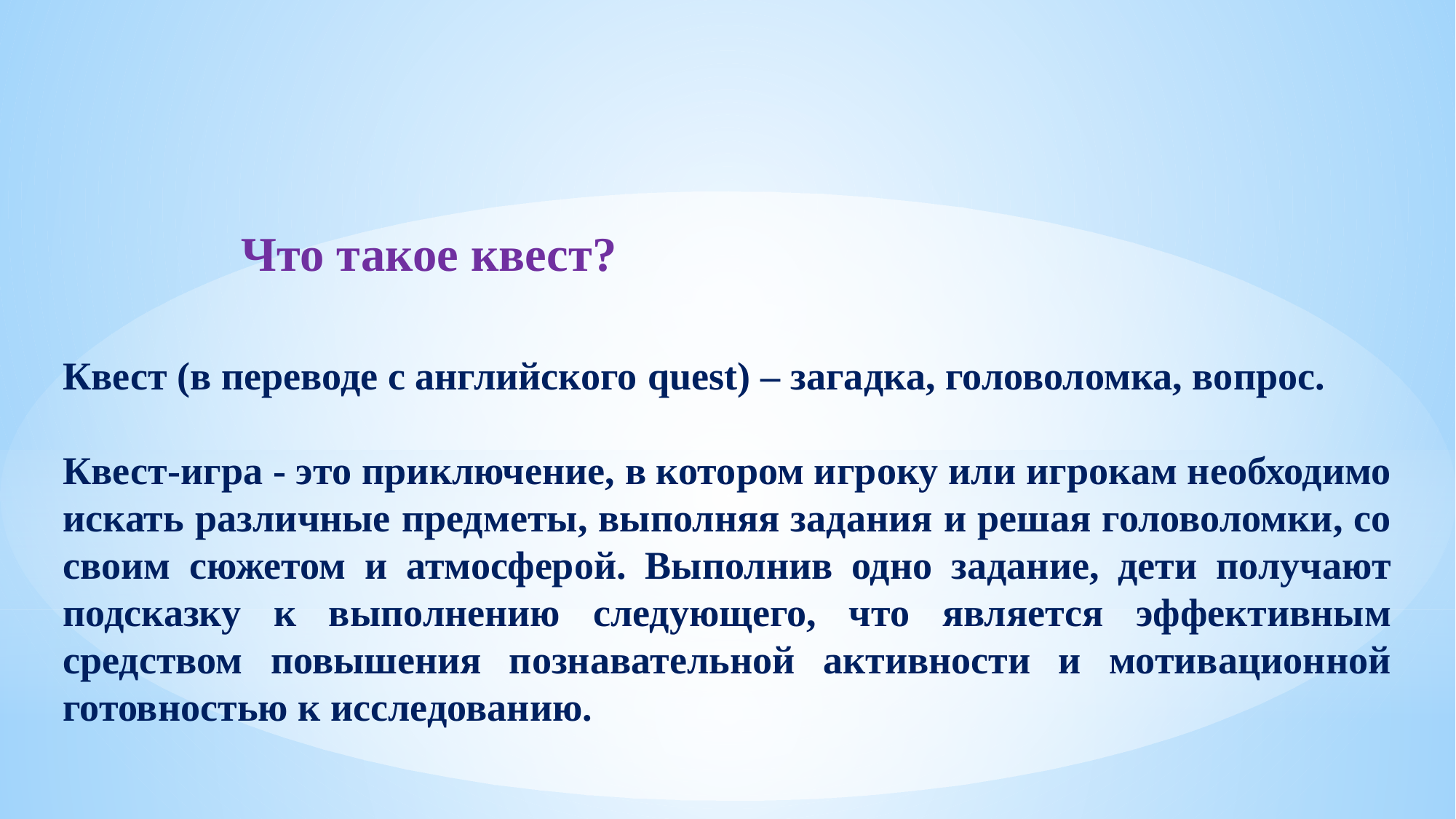

Что такое квест?
Квест (в переводе с английского quest) – загадка, головоломка, вопрос.

Квест-игра - это приключение, в котором игроку или игрокам необходимо искать различные предметы, выполняя задания и решая головоломки, со своим сюжетом и атмосферой. Выполнив одно задание, дети получают подсказку к выполнению следующего, что является эффективным средством повышения познавательной активности и мотивационной готовностью к исследованию.